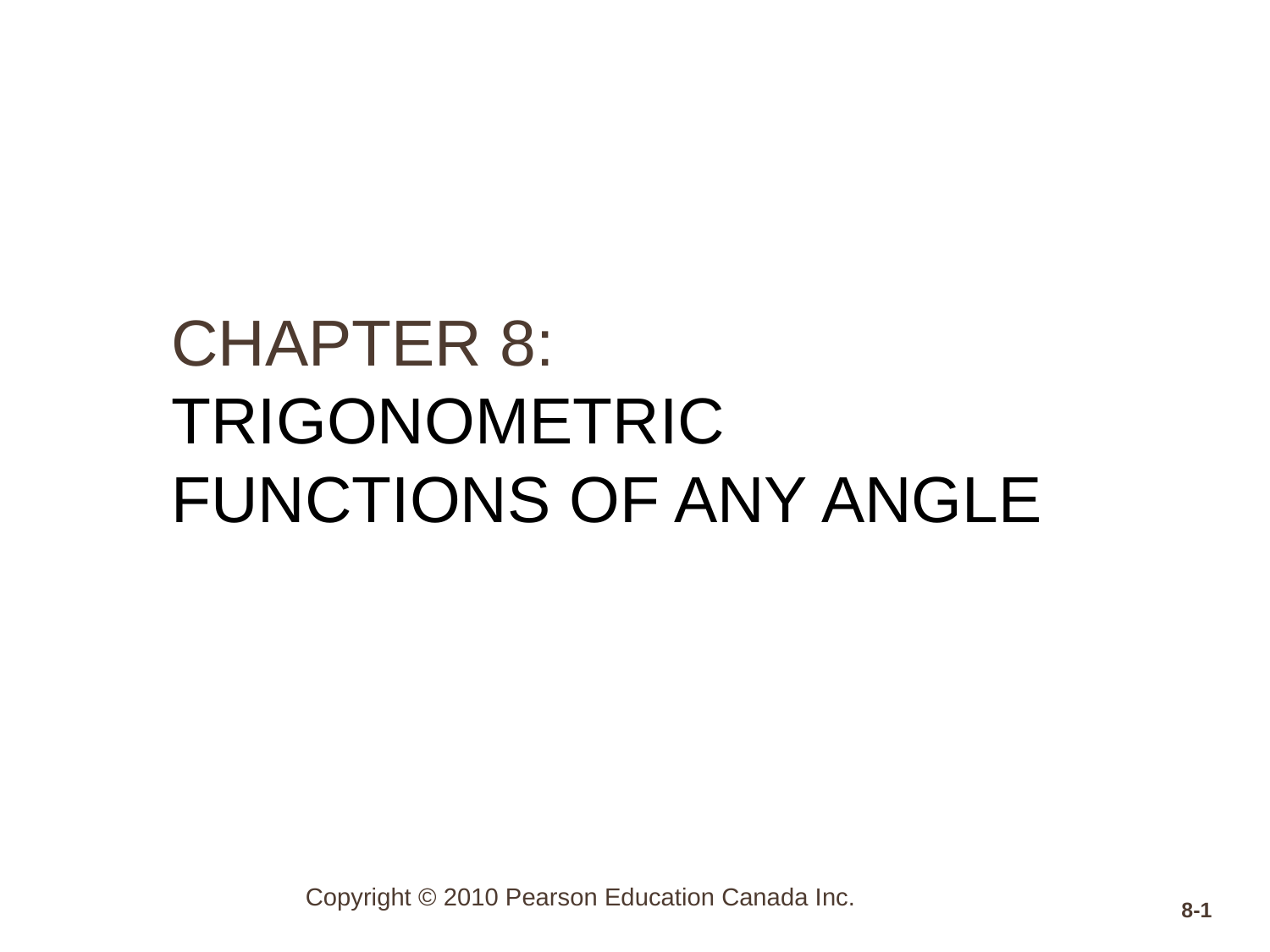

Chapter 8:
Trigonometric Functions of Any Angle
Copyright © 2010 Pearson Education Canada Inc.
8-1